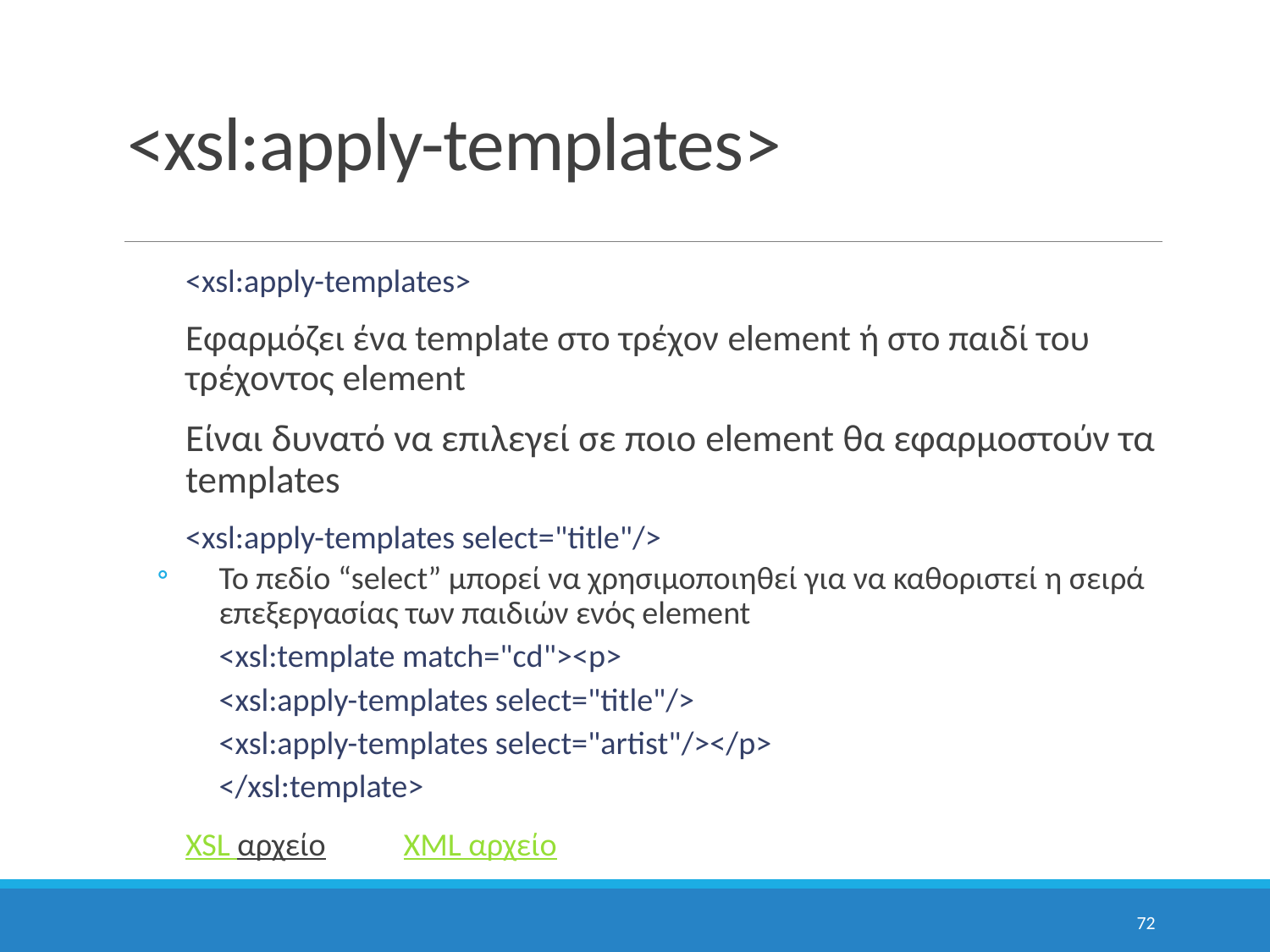

# <xsl:apply-templates>
	<xsl:apply-templates>
Εφαρμόζει ένα template στο τρέχον element ή στο παιδί του τρέχοντος element
Είναι δυνατό να επιλεγεί σε ποιο element θα εφαρμοστούν τα templates
	<xsl:apply-templates select="title"/>
Το πεδίο “select” μπορεί να χρησιμοποιηθεί για να καθοριστεί η σειρά επεξεργασίας των παιδιών ενός element
	<xsl:template match="cd"><p>
			<xsl:apply-templates select="title"/>
			<xsl:apply-templates select="artist"/></p>
	</xsl:template>
		XSL αρχείο				 XML αρχείο
72